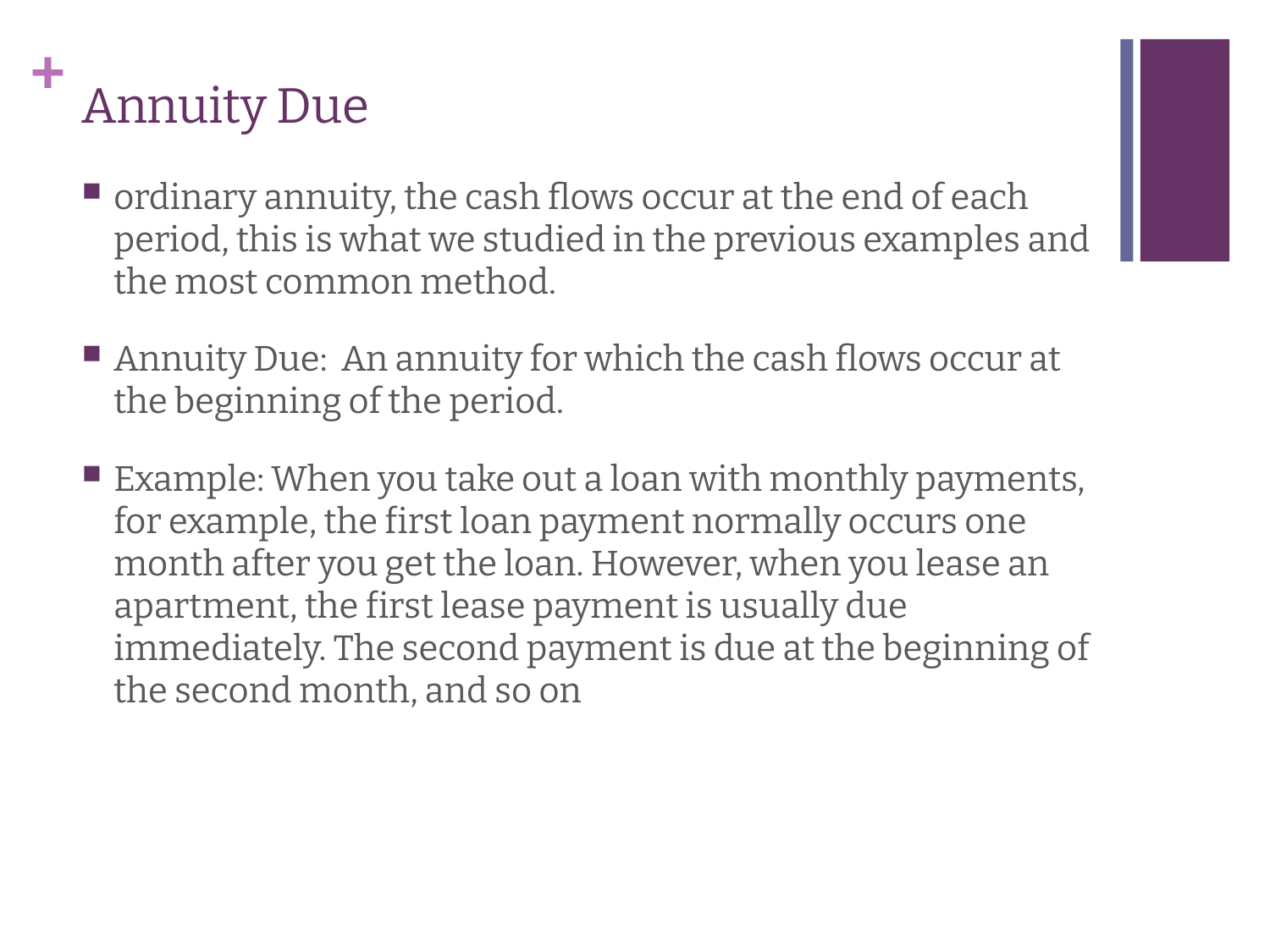

# Annuity Due
ordinary annuity, the cash flows occur at the end of each period, this is what we studied in the previous examples and the most common method.
Annuity Due:  An annuity for which the cash flows occur at the beginning of the period.
Example: When you take out a loan with monthly payments, for example, the first loan payment normally occurs one month after you get the loan. However, when you lease an apartment, the first lease payment is usually due immediately. The second payment is due at the beginning of the second month, and so on